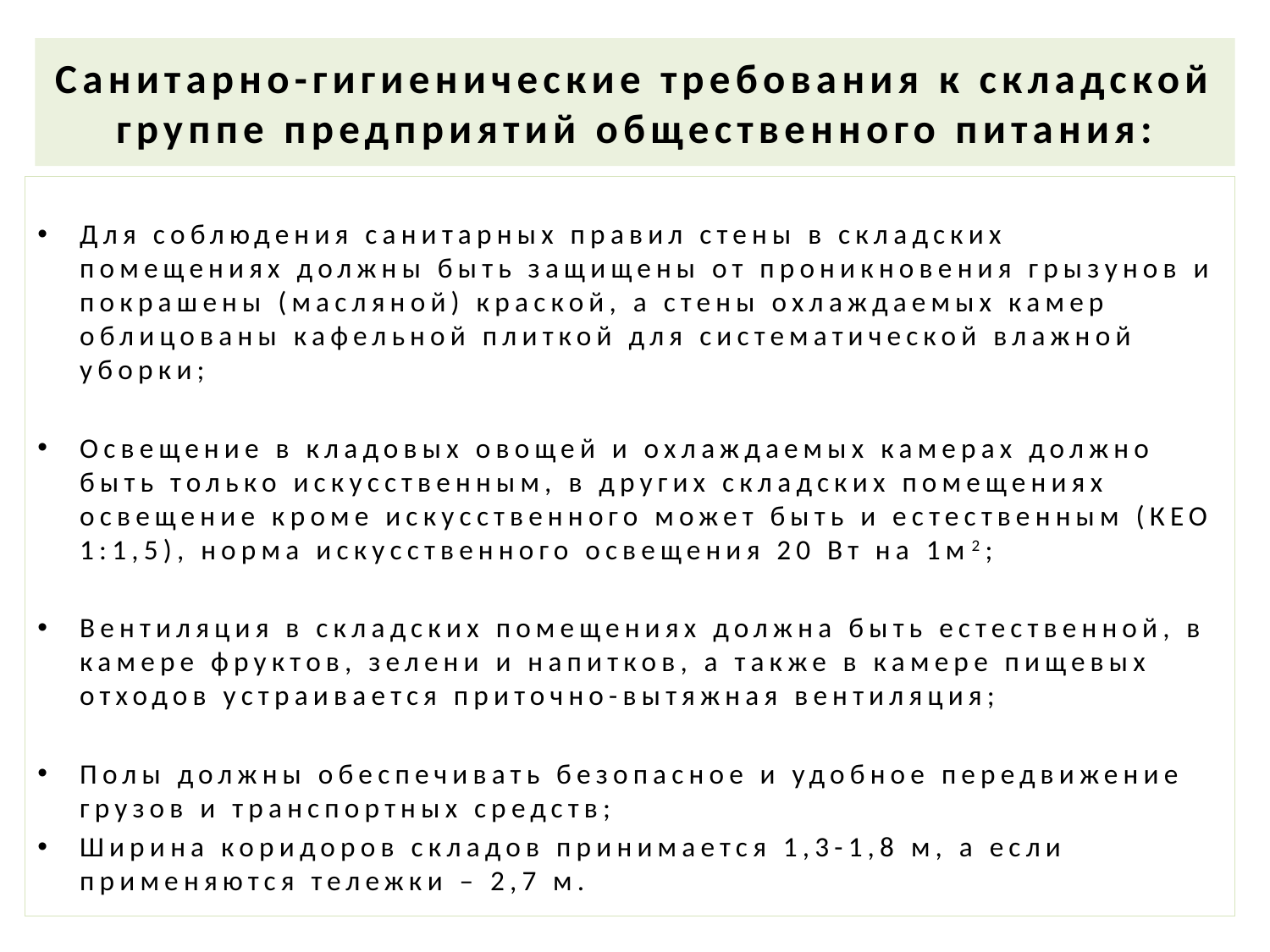

# Санитарно-гигиенические требования к складской группе предприятий общественного питания:

Для соблюдения санитарных правил стены в складских помещениях должны быть защищены от проникновения грызунов и покрашены (масляной) краской, а стены охлаждаемых камер облицованы кафельной плиткой для систематической влажной уборки;

Освещение в кладовых овощей и охлаждаемых камерах должно быть только искусственным, в других складских помещениях освещение кроме искусственного может быть и естественным (КЕО 1:1,5), норма искусственного освещения 20 Вт на 1м2;

Вентиляция в складских помещениях должна быть естественной, в камере фруктов, зелени и напитков, а также в камере пищевых отходов устраивается приточно-вытяжная вентиляция;

Полы должны обеспечивать безопасное и удобное передвижение грузов и транспортных средств;
Ширина коридоров складов принимается 1,3-1,8 м, а если применяются тележки – 2,7 м.